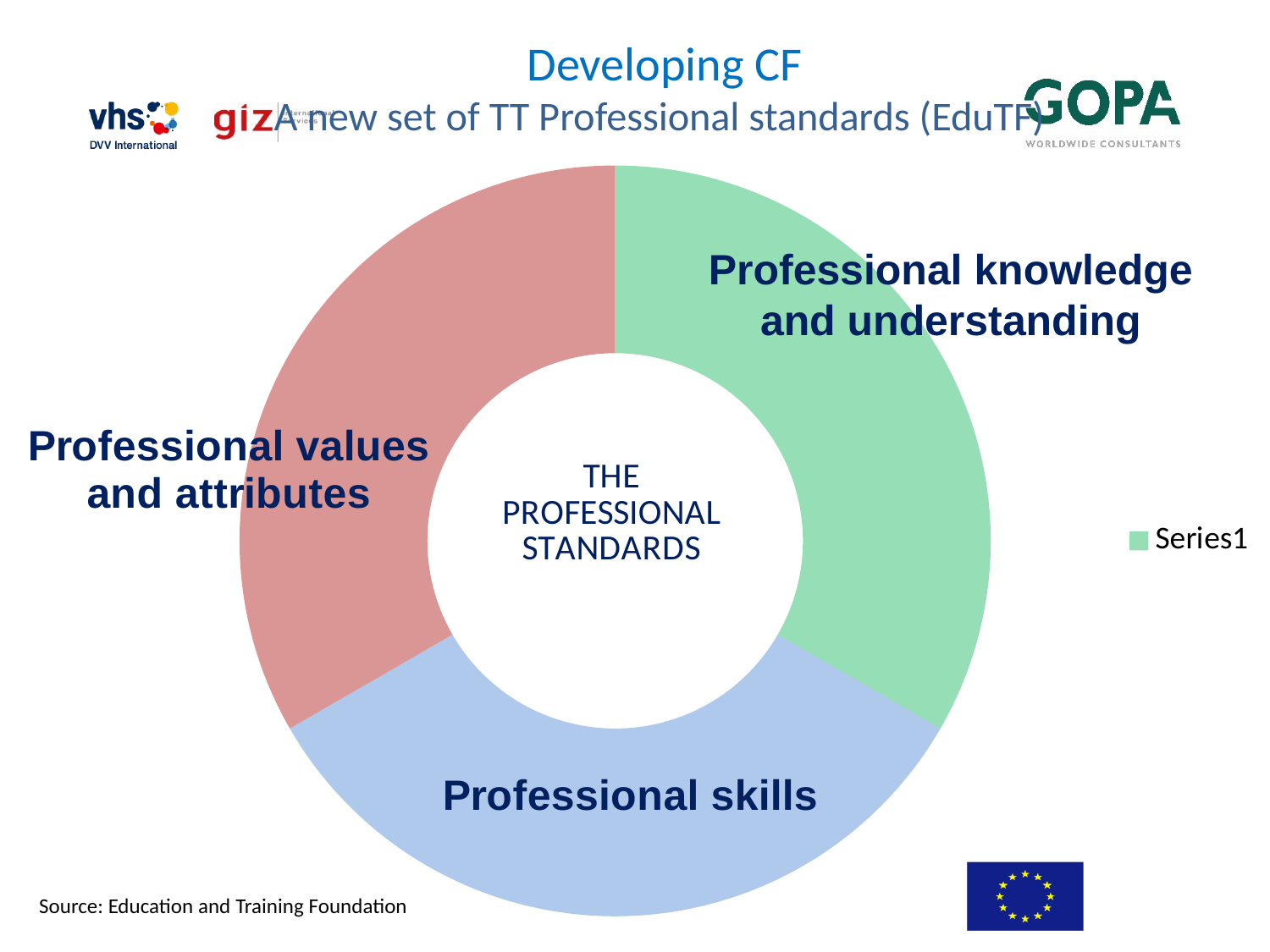

Developing CF
A new set of TT Professional standards (EduTF)

### Chart

| Category | Продажи |
|---|---|
Professional knowledge
and understanding
Source: Education and Training Foundation